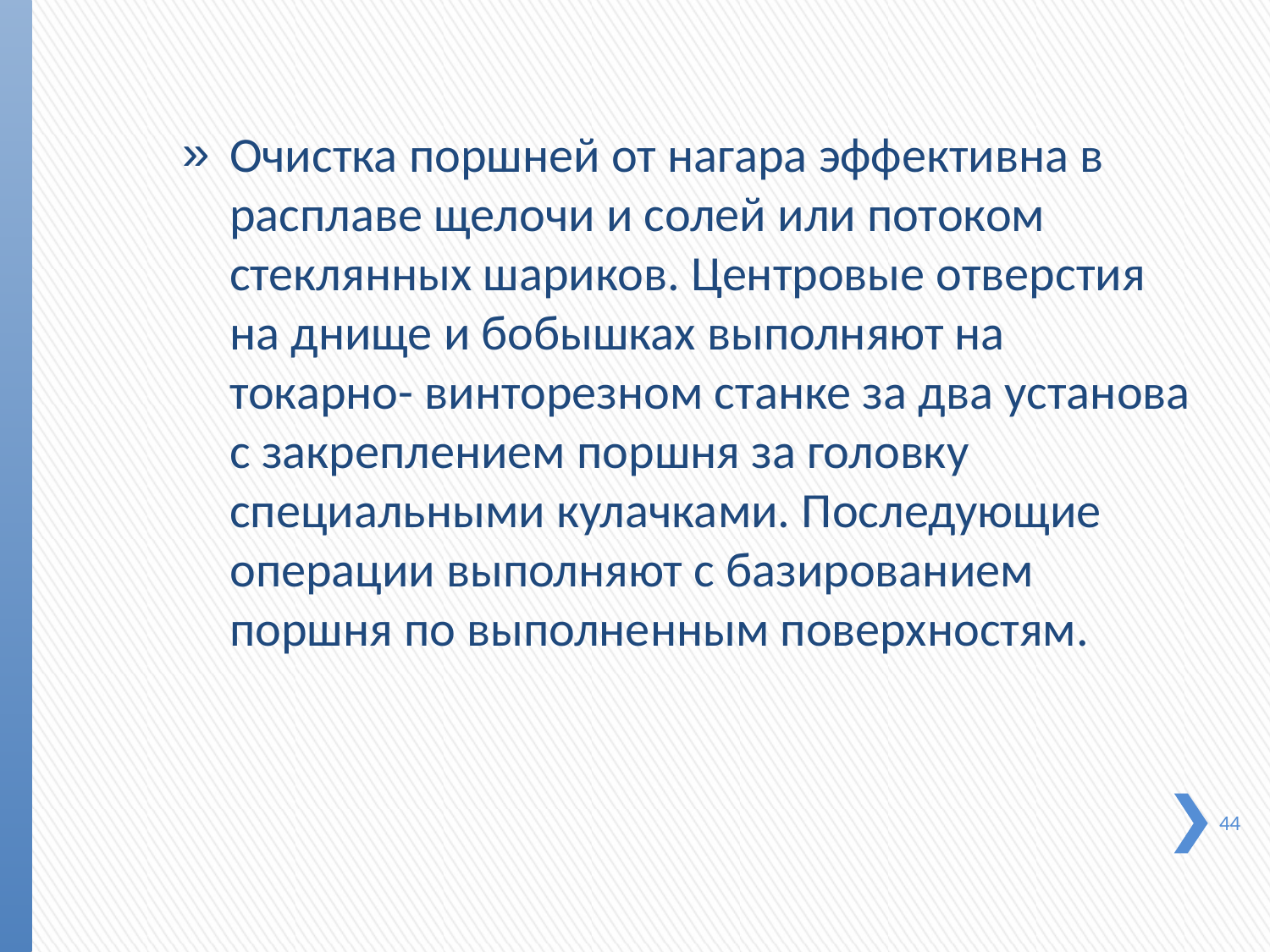

Очистка поршней от нагара эффективна в расплаве щелочи и солей или потоком стеклянных шариков. Центровые отвер­стия на днище и бобышках выполняют на токарно- винторезном станке за два установа с закреплением поршня за головку специальными кулачками. Последующие операции выполняют с базированием поршня по выполненным поверхностям.

44